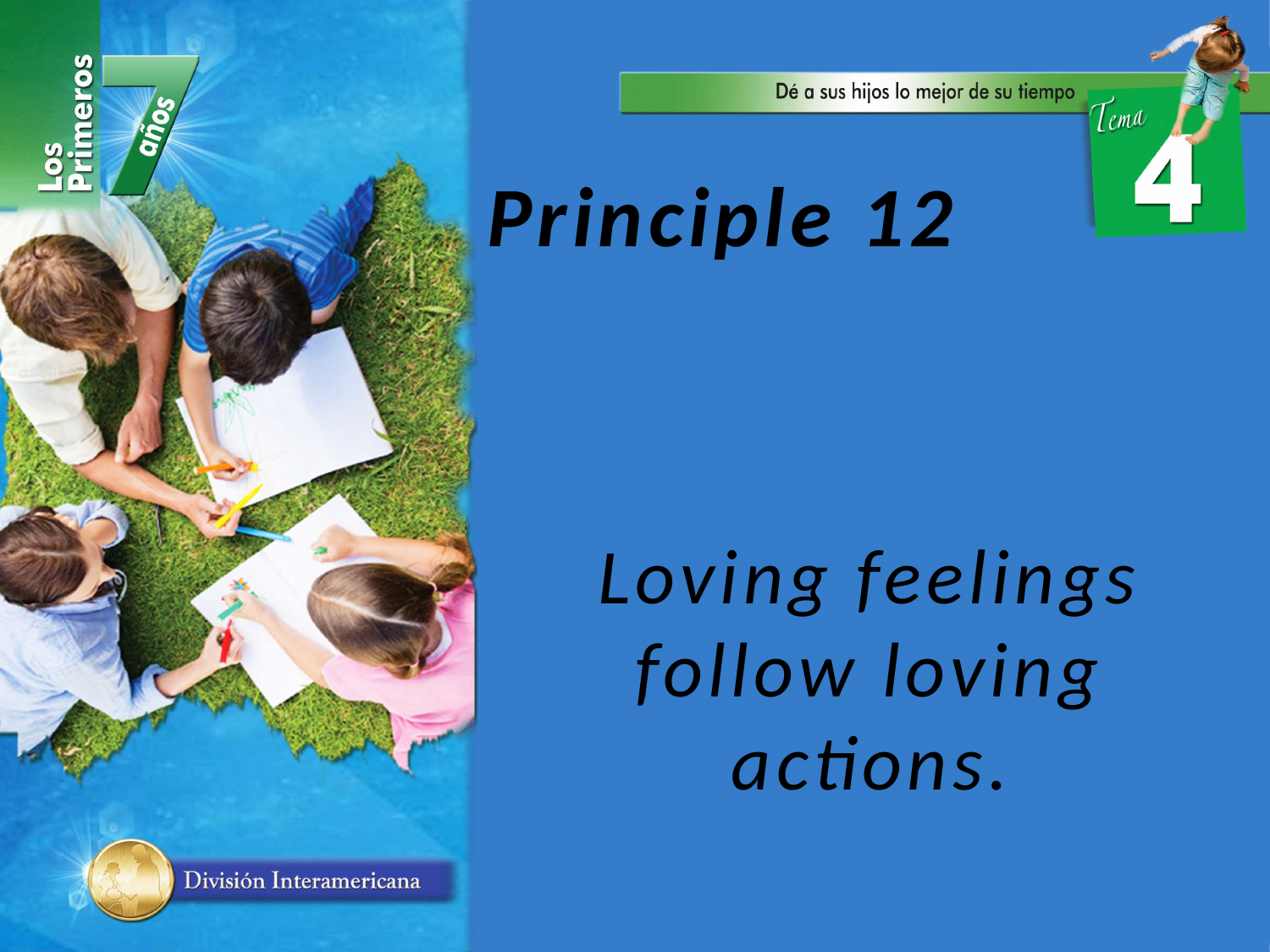

Principle 12

Loving feelings follow loving actions.